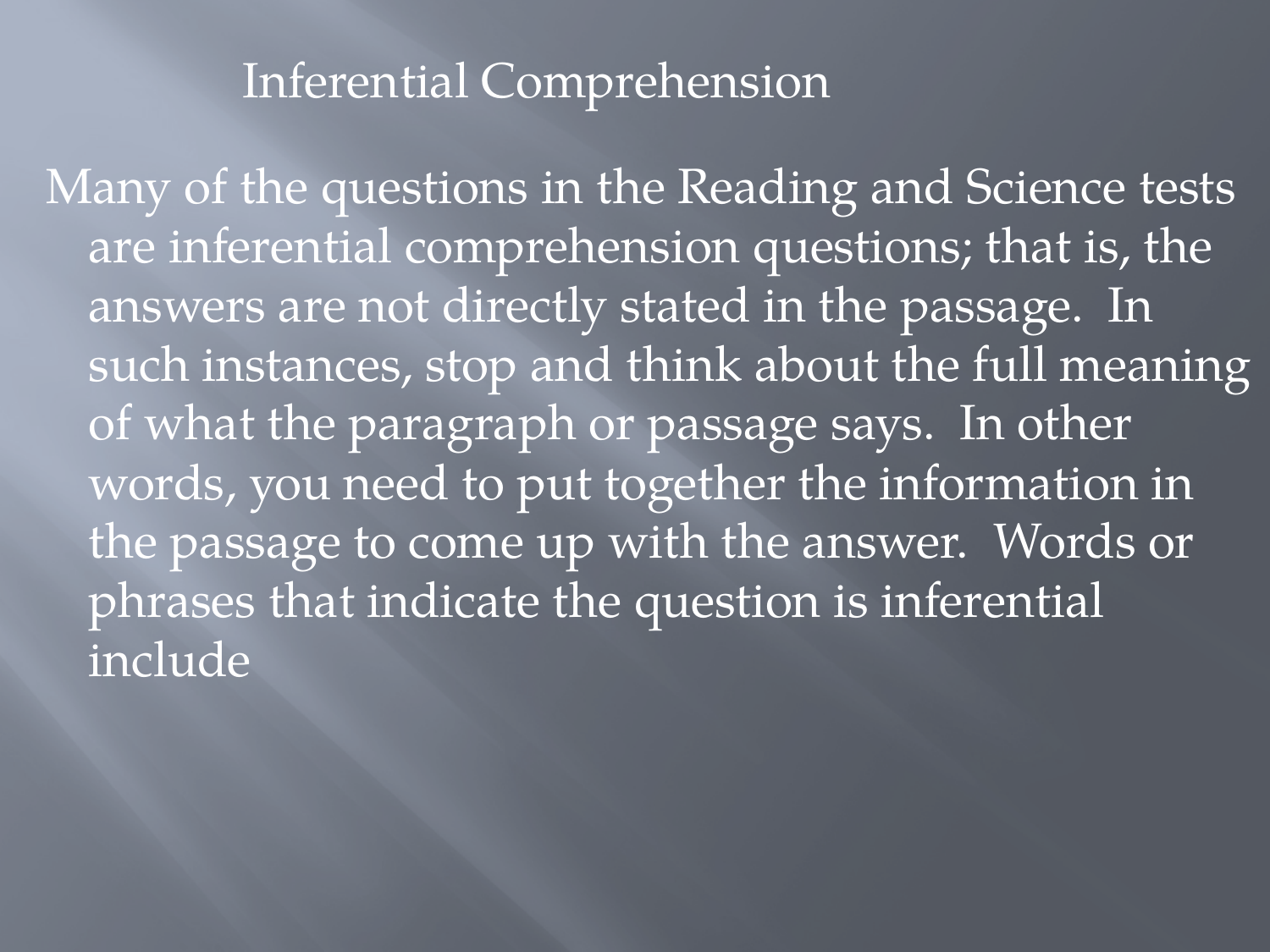

Inferential Comprehension
    Many of the questions in the Reading and Science tests are inferential comprehension questions; that is, the answers are not directly stated in the passage.  In such instances, stop and think about the full meaning of what the paragraph or passage says.  In other words, you need to put together the information in the passage to come up with the answer.  Words or phrases that indicate the question is inferential include